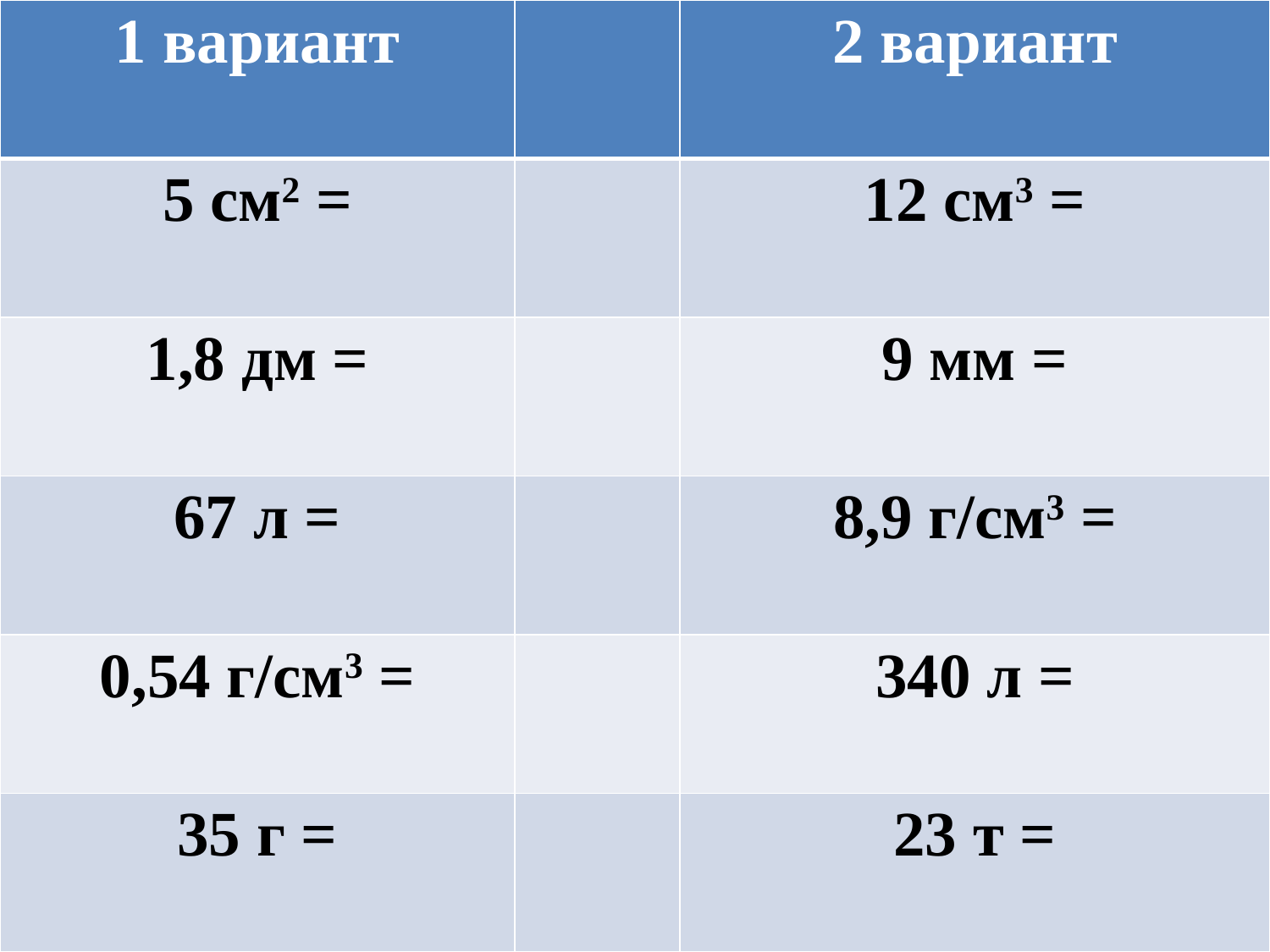

| 1 вариант |  | 2 вариант |
| --- | --- | --- |
| 5 см2 = |  | 12 см3 = |
| 1,8 дм = |  | 9 мм = |
| 67 л = |  | 8,9 г/см3 = |
| 0,54 г/см3 = |  | 340 л = |
| 35 г = |  | 23 т = |